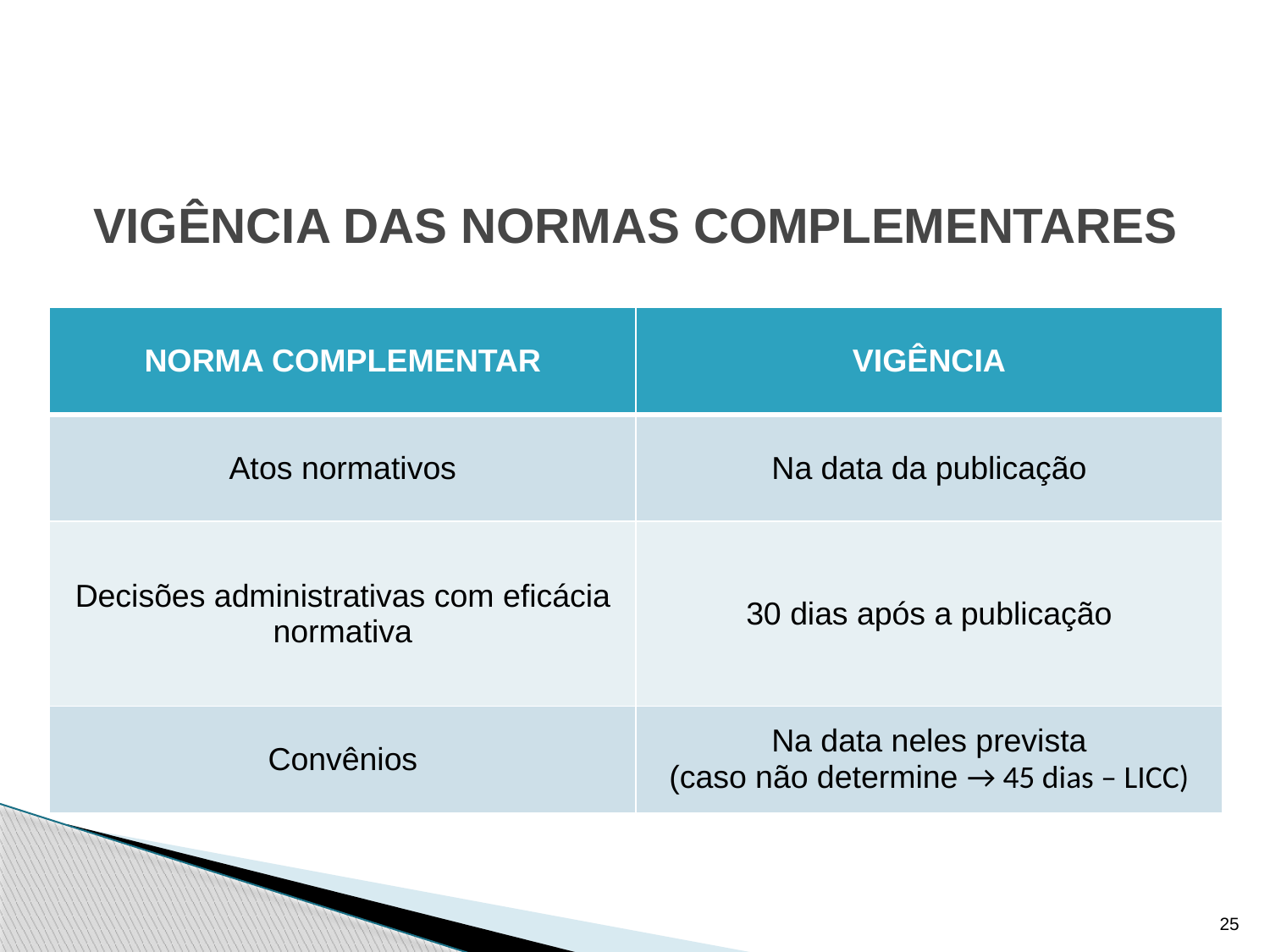

# VIGÊNCIA DAS NORMAS COMPLEMENTARES
| NORMA COMPLEMENTAR | VIGÊNCIA |
| --- | --- |
| Atos normativos | Na data da publicação |
| Decisões administrativas com eficácia normativa | 30 dias após a publicação |
| Convênios | Na data neles prevista (caso não determine → 45 dias – LICC) |

25